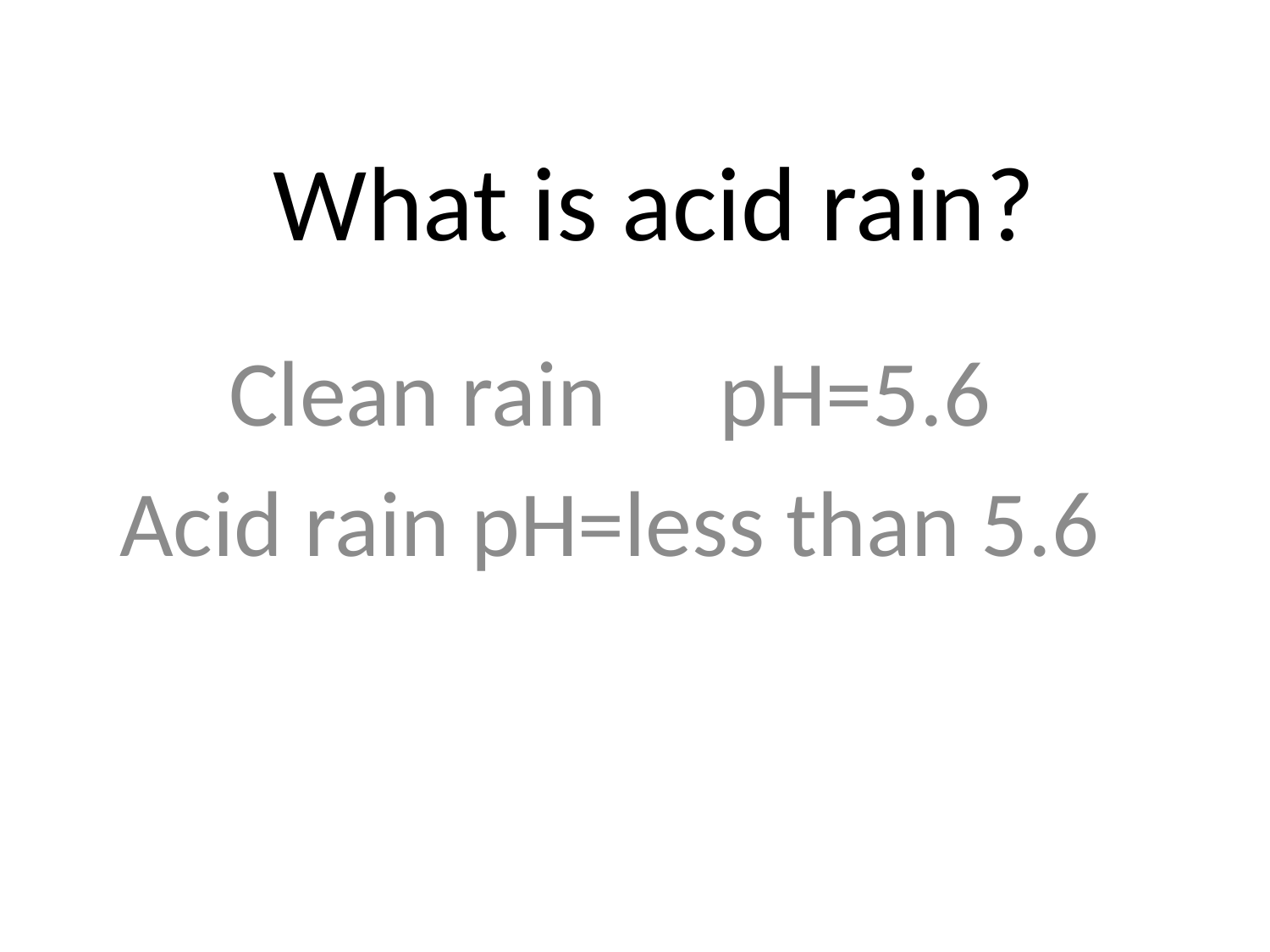

# What is acid rain?
Clean rain　pH=5.6
Acid rain pH=less than 5.6